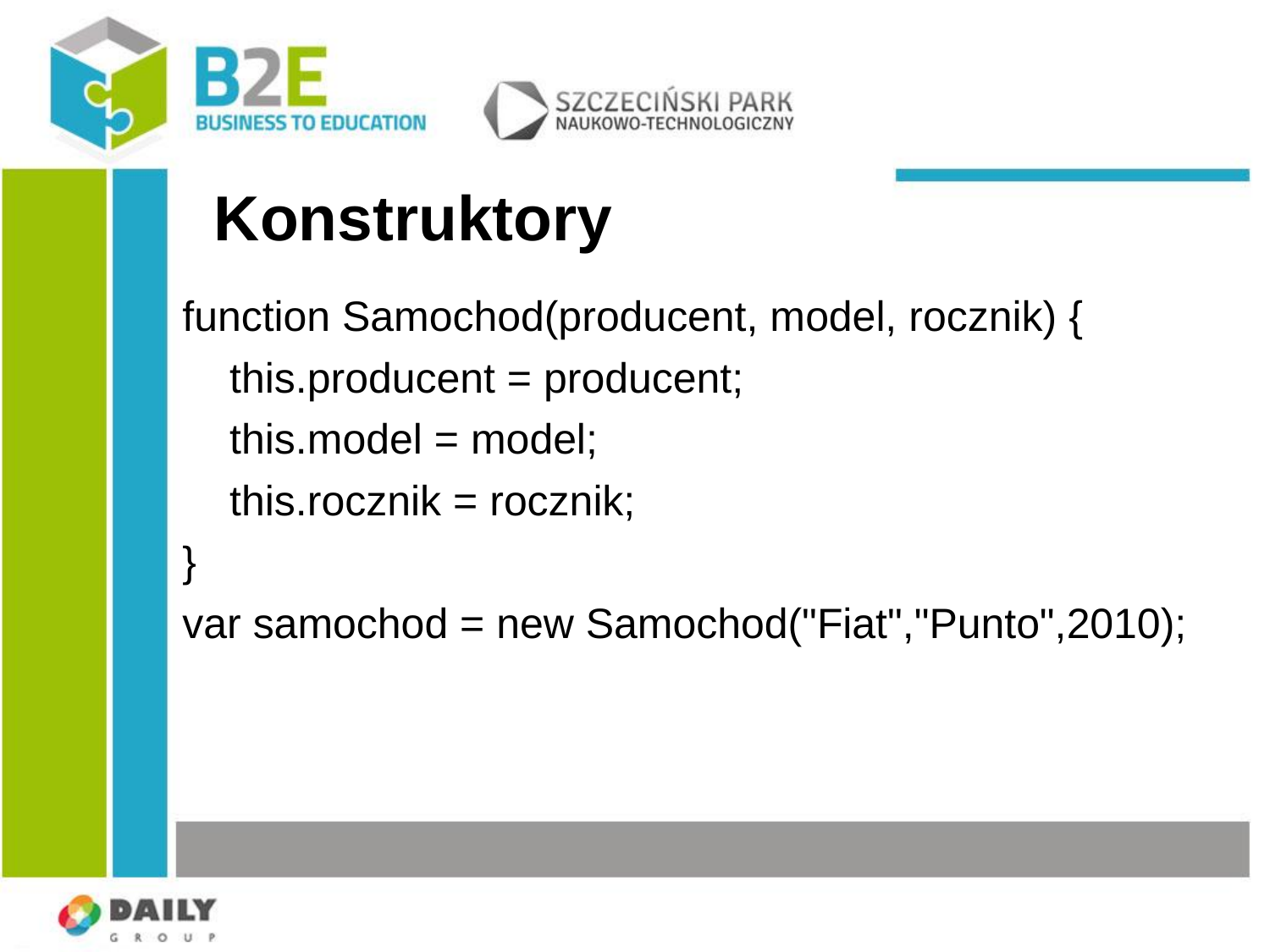

# Konstruktory
function Samochod(producent, model, rocznik) {
    this.producent = producent;
    this.model = model;
    this.rocznik = rocznik;
}
var samochod = new Samochod("Fiat","Punto",2010);